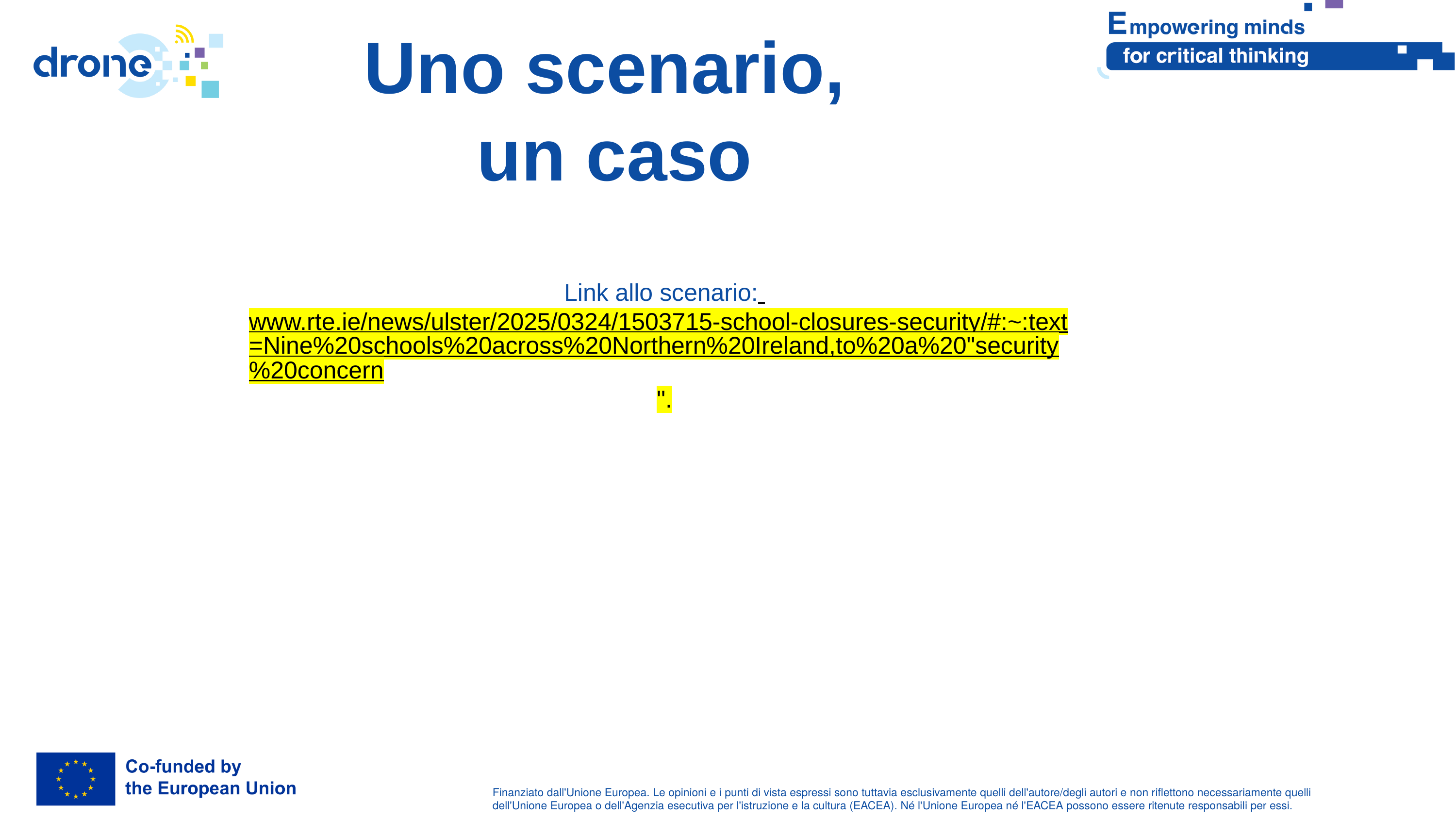

Uno scenario,
un caso

Link allo scenario: www.rte.ie/news/ulster/2025/0324/1503715-school-closures-security/#:~:text=Nine%20schools%20across%20Northern%20Ireland,to%20a%20"security%20concern".

Finanziato dall'Unione Europea. Le opinioni e i punti di vista espressi sono tuttavia esclusivamente quelli dell'autore/degli autori e non riflettono necessariamente quelli dell'Unione Europea o dell'Agenzia esecutiva per l'istruzione e la cultura (EACEA). Né l'Unione Europea né l'EACEA possono essere ritenute responsabili per essi.